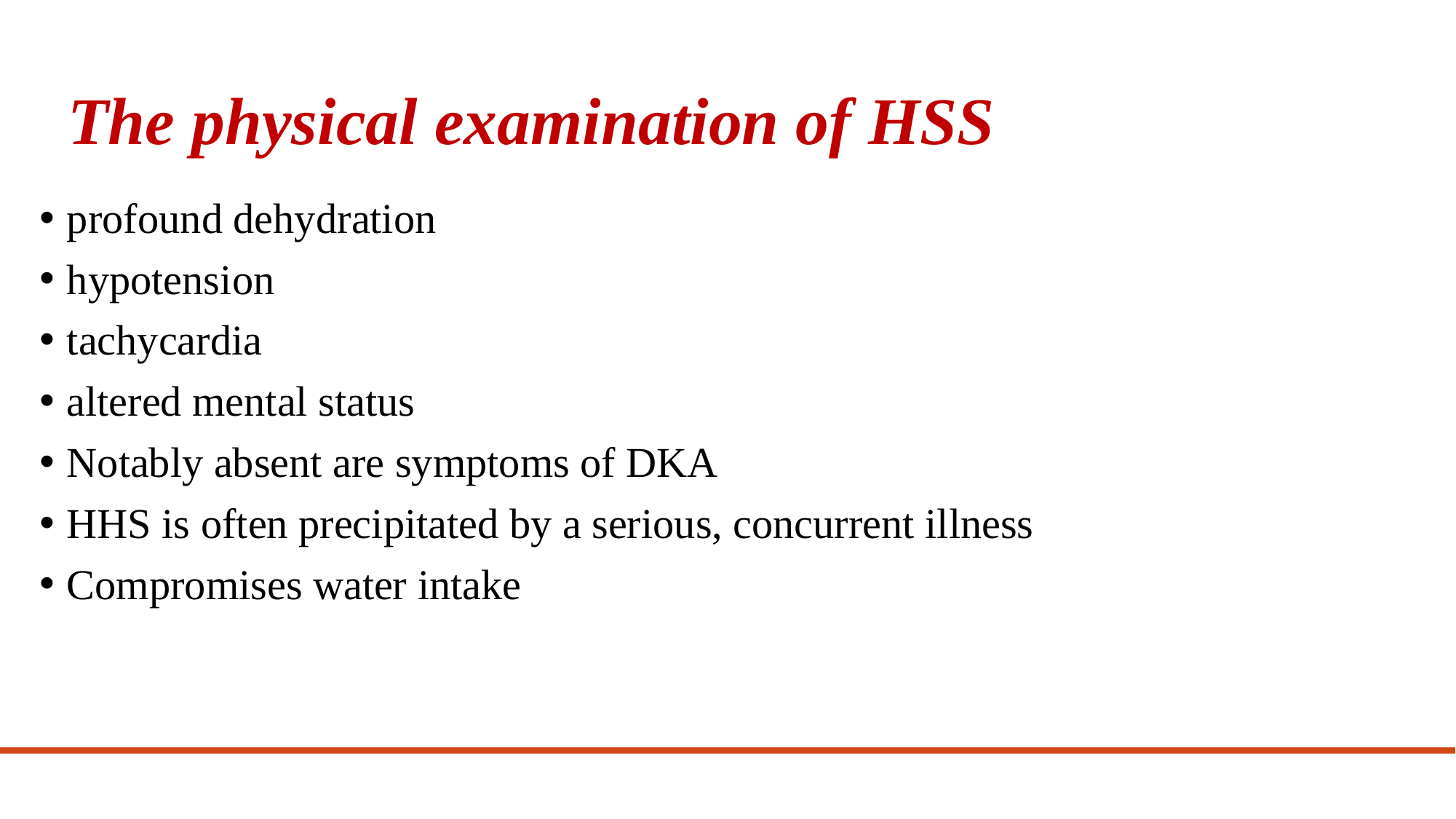

# The physical examination of HSS
profound dehydration
hypotension
tachycardia
altered mental status
Notably absent are symptoms of DKA
HHS is often precipitated by a serious, concurrent illness
Compromises water intake